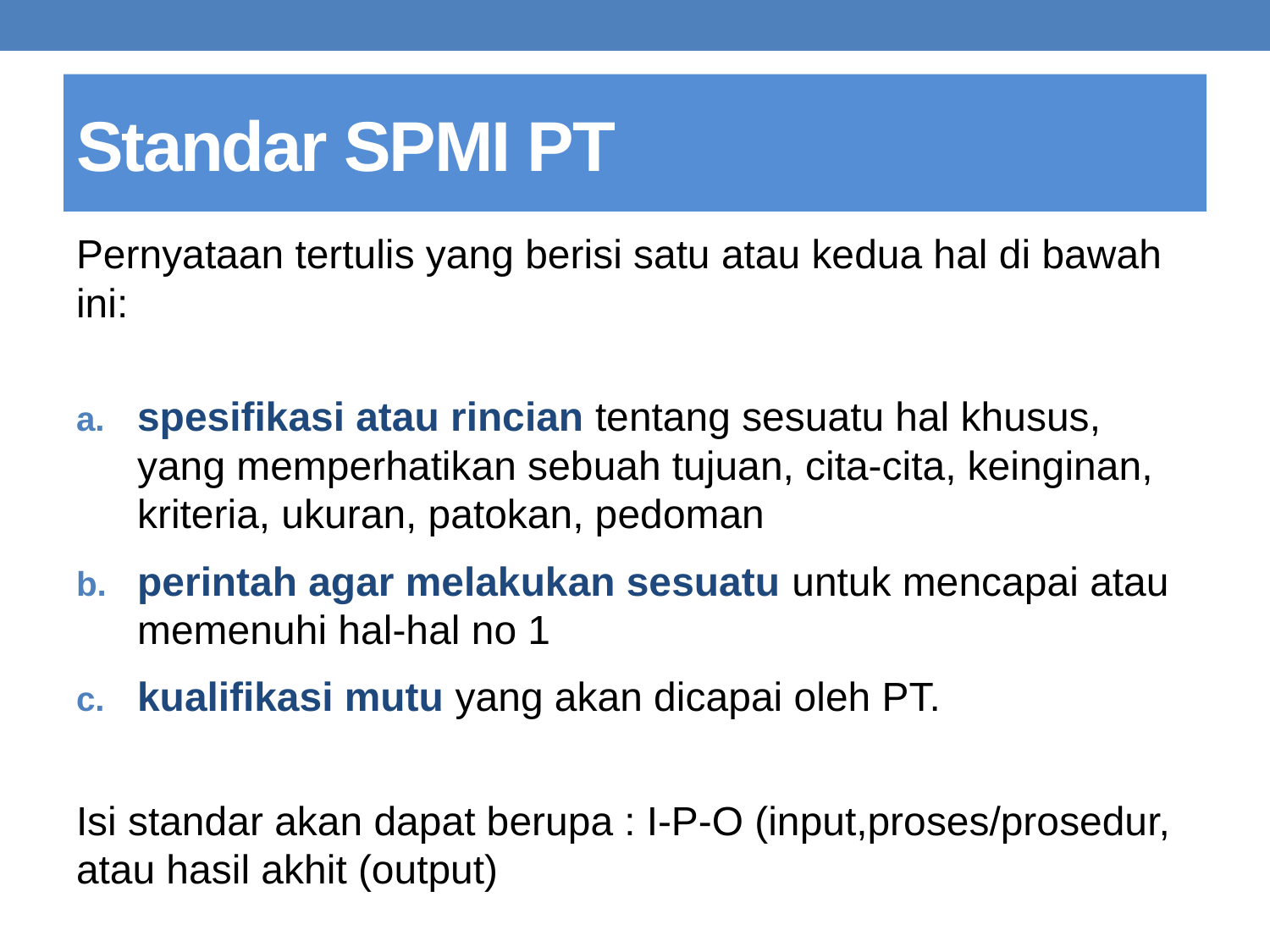

# Standar SPMI PT
Pernyataan tertulis yang berisi satu atau kedua hal di bawah ini:

spesifikasi atau rincian tentang sesuatu hal khusus, yang memperhatikan sebuah tujuan, cita-cita, keinginan, kriteria, ukuran, patokan, pedoman
perintah agar melakukan sesuatu untuk mencapai atau memenuhi hal-hal no 1
kualifikasi mutu yang akan dicapai oleh PT.

Isi standar akan dapat berupa : I-P-O (input,proses/prosedur, atau hasil akhit (output)